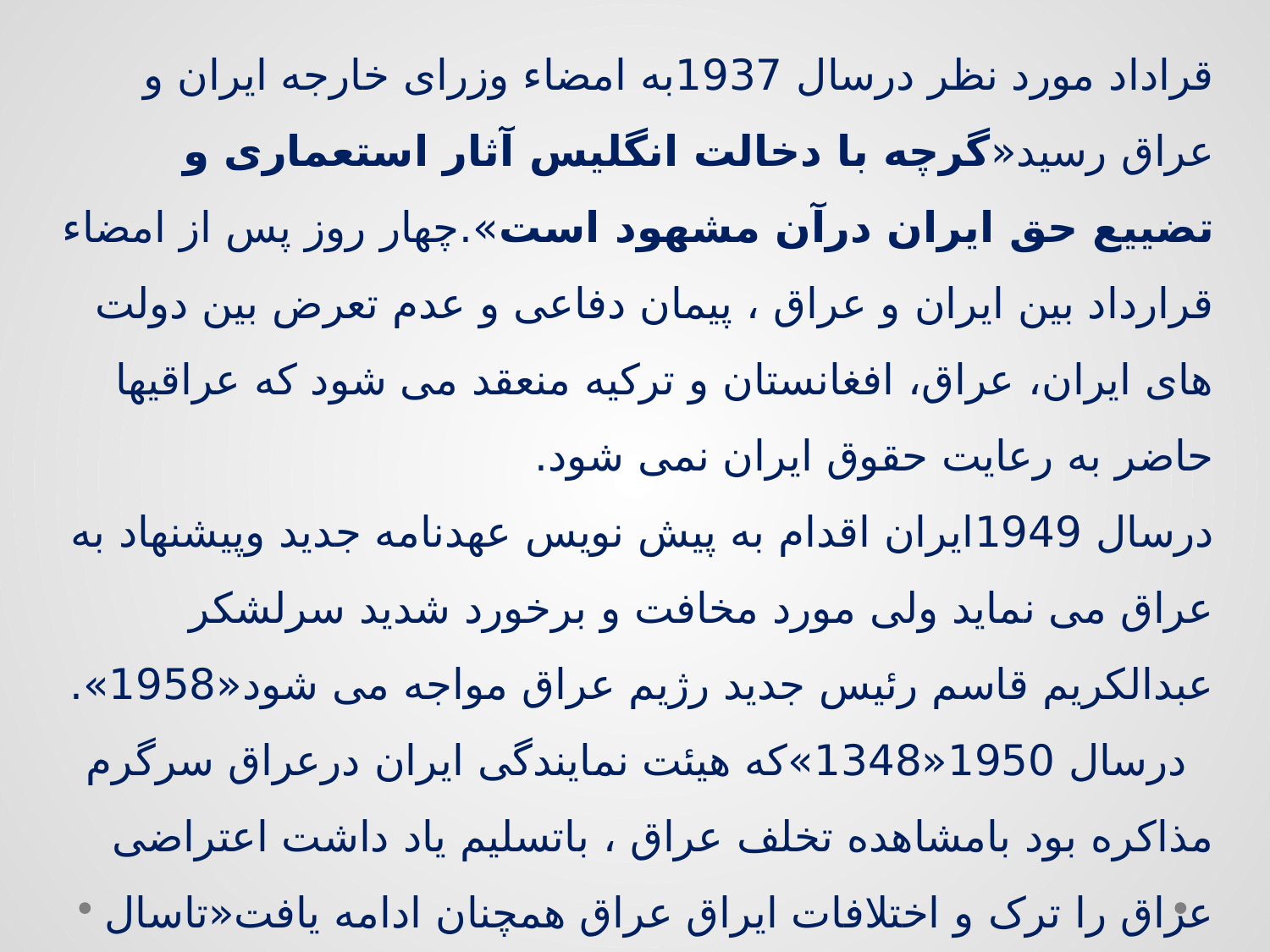

قراداد مورد نظر درسال 1937به امضاء وزرای خارجه ایران و عراق رسید«گرچه با دخالت انگلیس آثار استعماری و تضییع حق ایران درآن مشهود است».چهار روز پس از امضاء قرارداد بین ایران و عراق ، پیمان دفاعی و عدم تعرض بین دولت های ایران، عراق، افغانستان و ترکیه منعقد می شود که عراقیها حاضر به رعایت حقوق ایران نمی شود.
درسال 1949ایران اقدام به پیش نویس عهدنامه جدید وپیشنهاد به عراق می نماید ولی مورد مخافت و برخورد شدید سرلشکر عبدالکریم قاسم رئیس جدید رژیم عراق مواجه می شود«1958».
  درسال 1950«1348»که هیئت نمایندگی ایران درعراق سرگرم مذاکره بود بامشاهده تخلف عراق ، باتسلیم یاد داشت اعتراضی عراق را ترک و اختلافات ایراق عراق همچنان ادامه یافت«تاسال 1975».